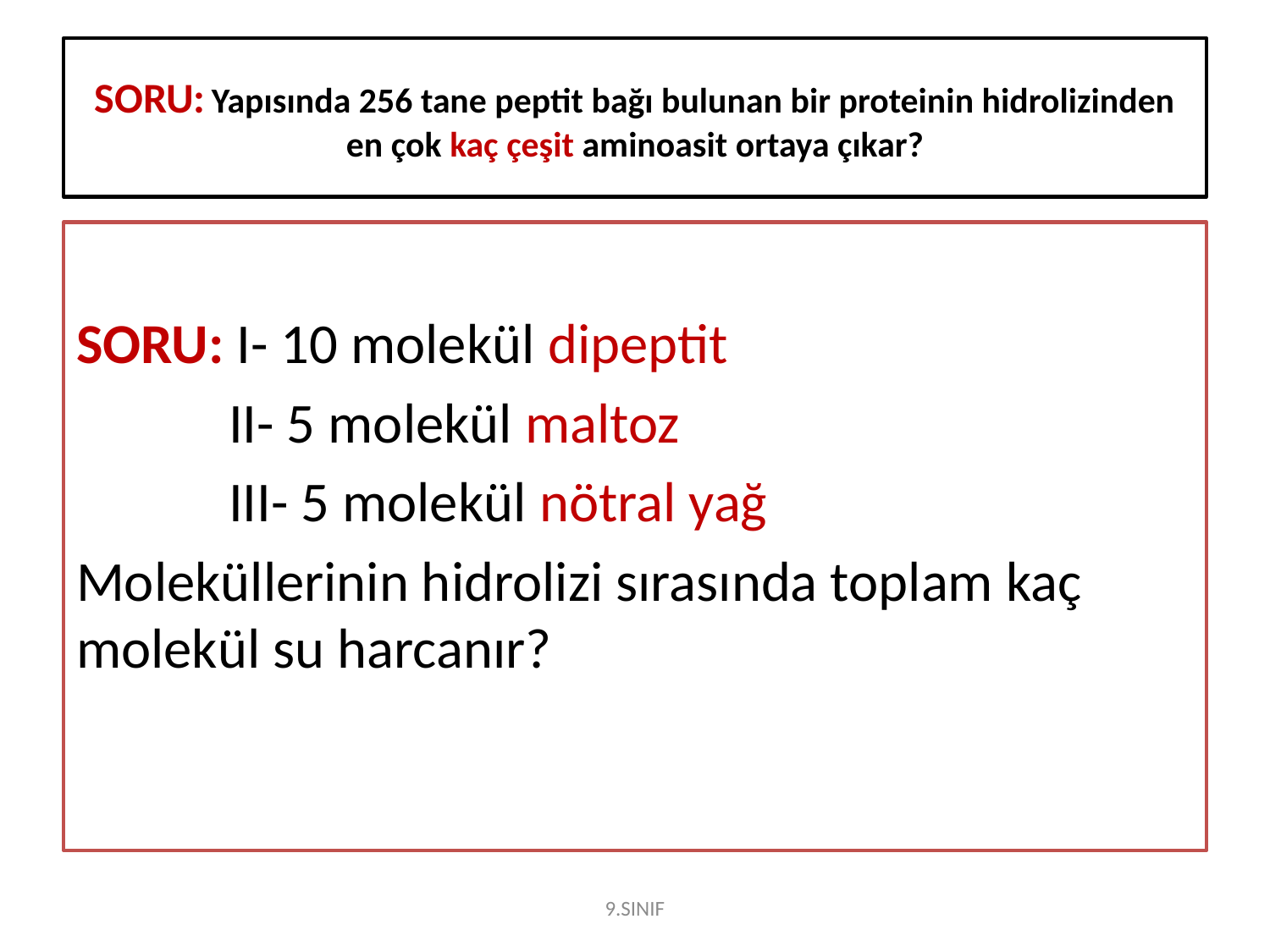

# SORU: Yapısında 256 tane peptit bağı bulunan bir proteinin hidrolizinden en çok kaç çeşit aminoasit ortaya çıkar?

SORU: I- 10 molekül dipeptit
	  II- 5 molekül maltoz
	  III- 5 molekül nötral yağ
Moleküllerinin hidrolizi sırasında toplam kaç molekül su harcanır?
9.SINIF